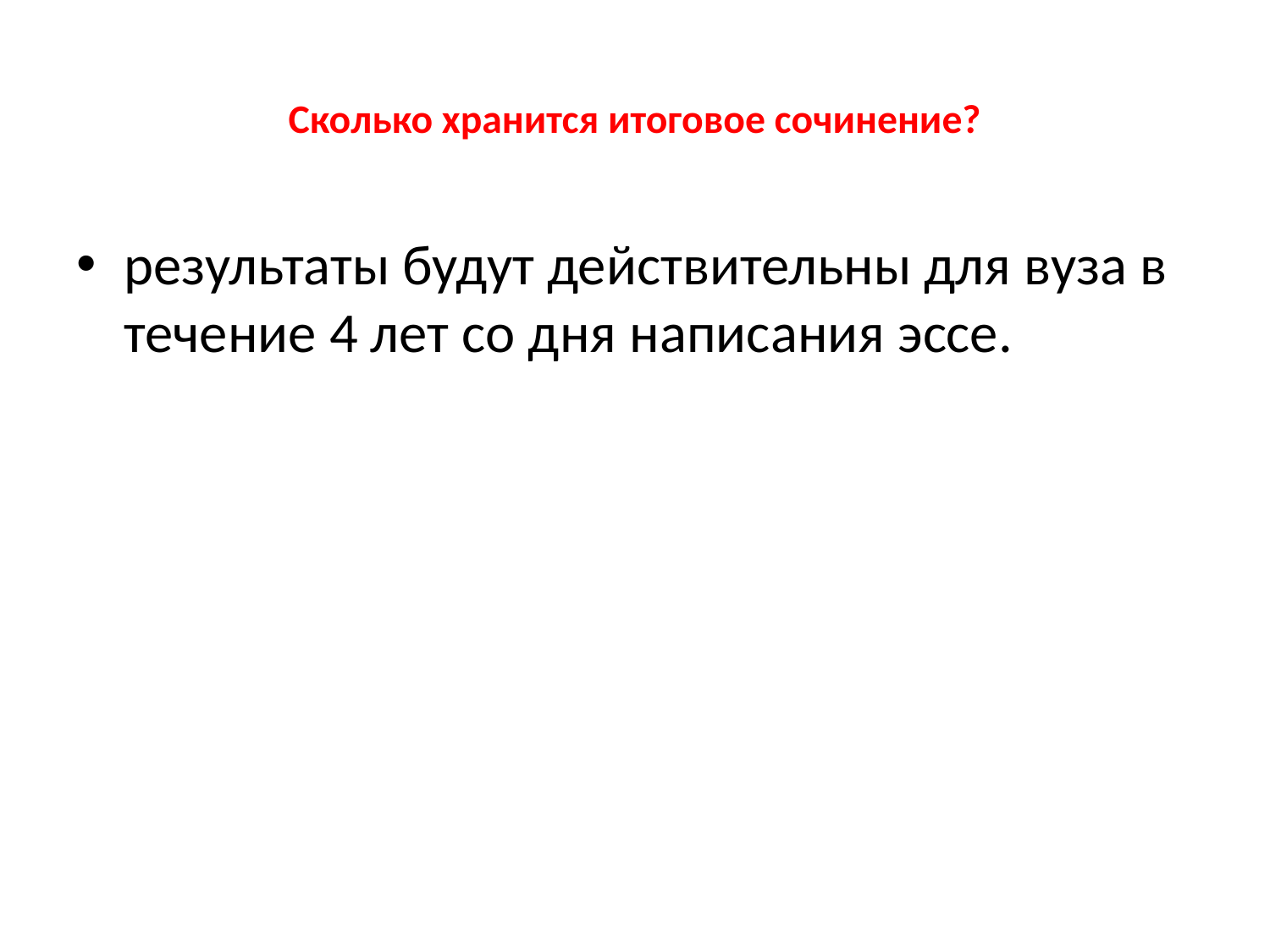

# Сколько хранится итоговое сочинение?
результаты будут действительны для вуза в течение 4 лет со дня написания эссе.